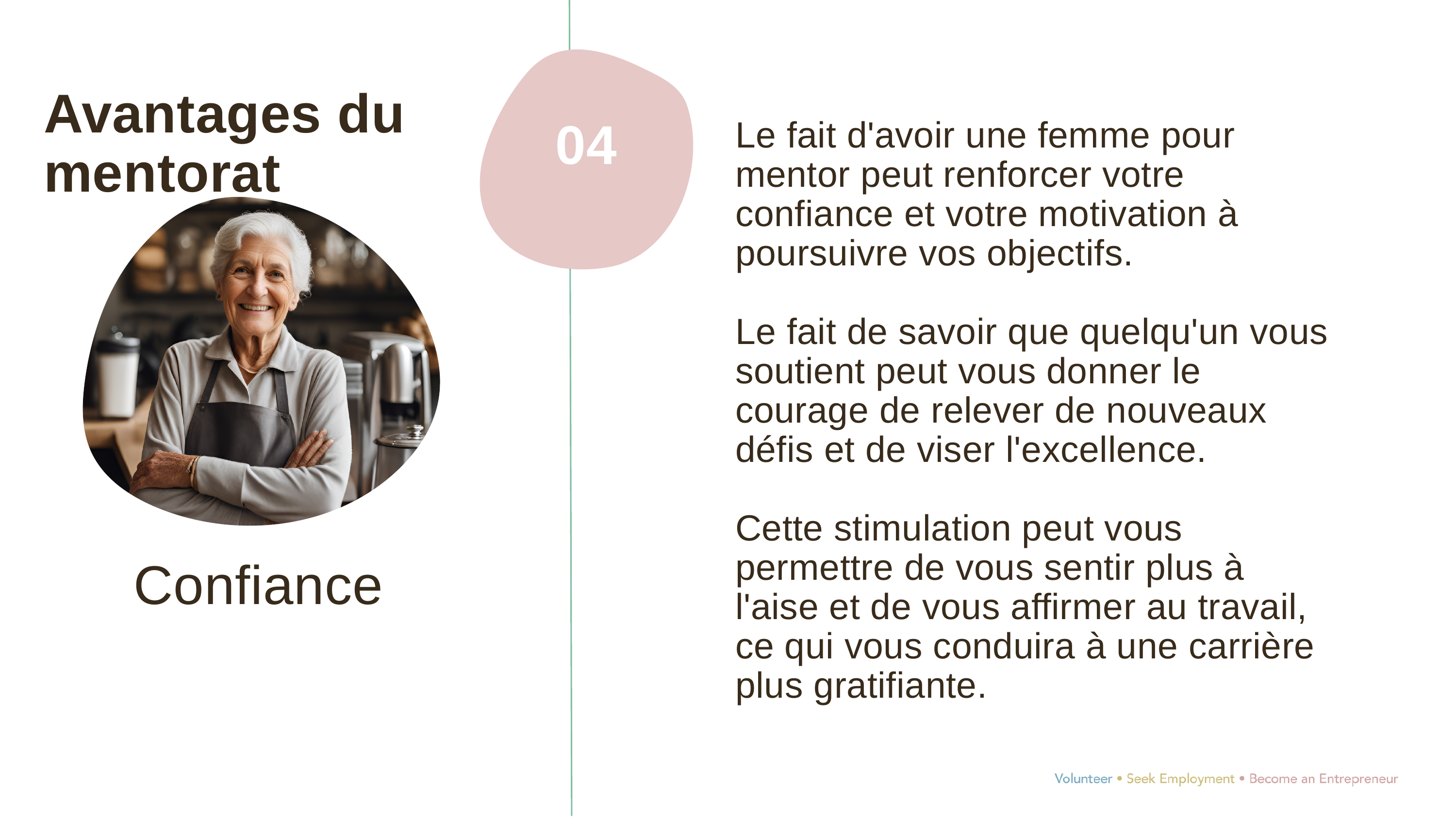

Avantages du mentorat

Confiance
Le fait d'avoir une femme pour mentor peut renforcer votre confiance et votre motivation à poursuivre vos objectifs.

Le fait de savoir que quelqu'un vous soutient peut vous donner le courage de relever de nouveaux défis et de viser l'excellence.

Cette stimulation peut vous permettre de vous sentir plus à l'aise et de vous affirmer au travail, ce qui vous conduira à une carrière plus gratifiante.
04